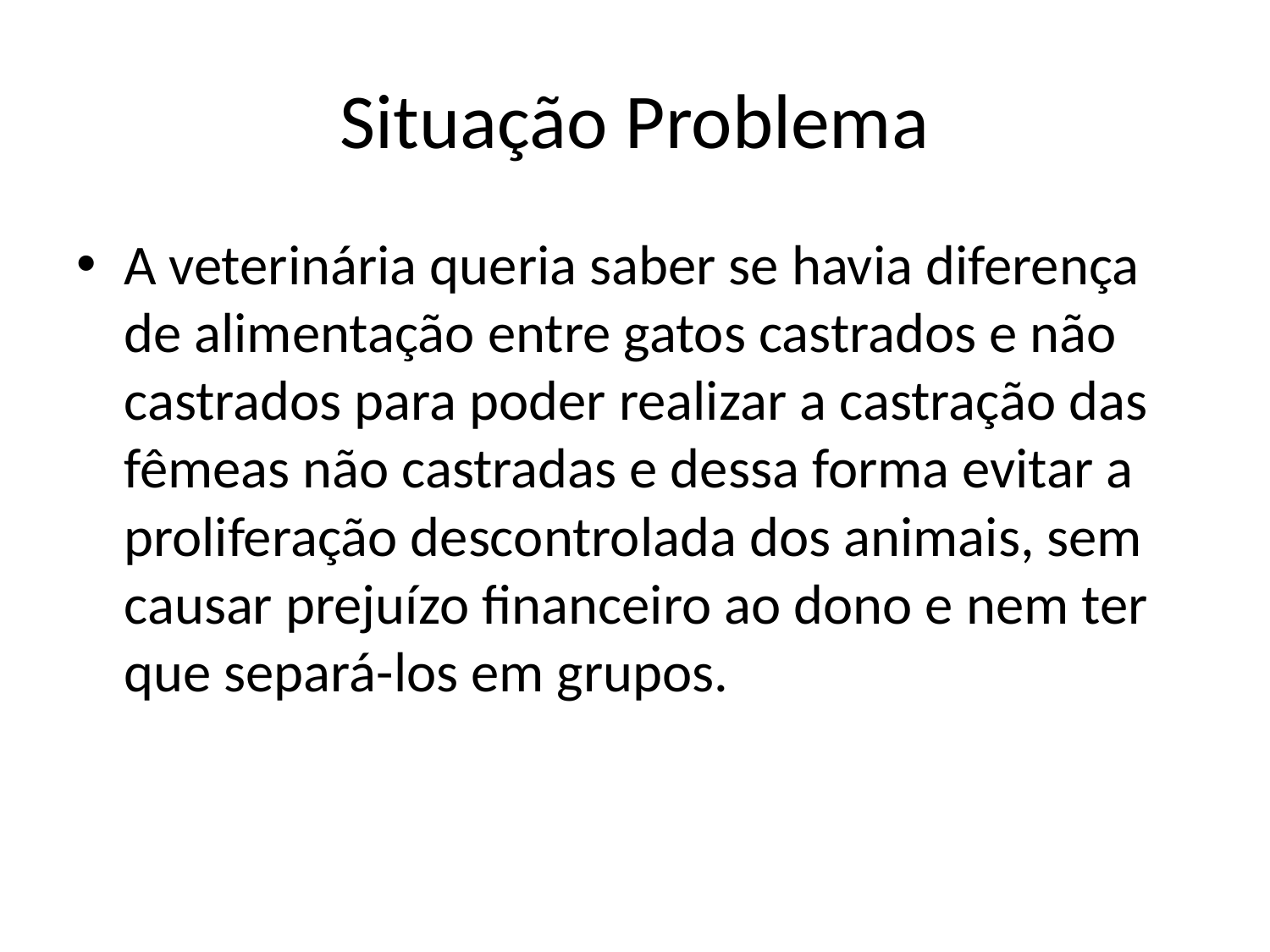

# Situação Problema
A veterinária queria saber se havia diferença de alimentação entre gatos castrados e não castrados para poder realizar a castração das fêmeas não castradas e dessa forma evitar a proliferação descontrolada dos animais, sem causar prejuízo financeiro ao dono e nem ter que separá-los em grupos.